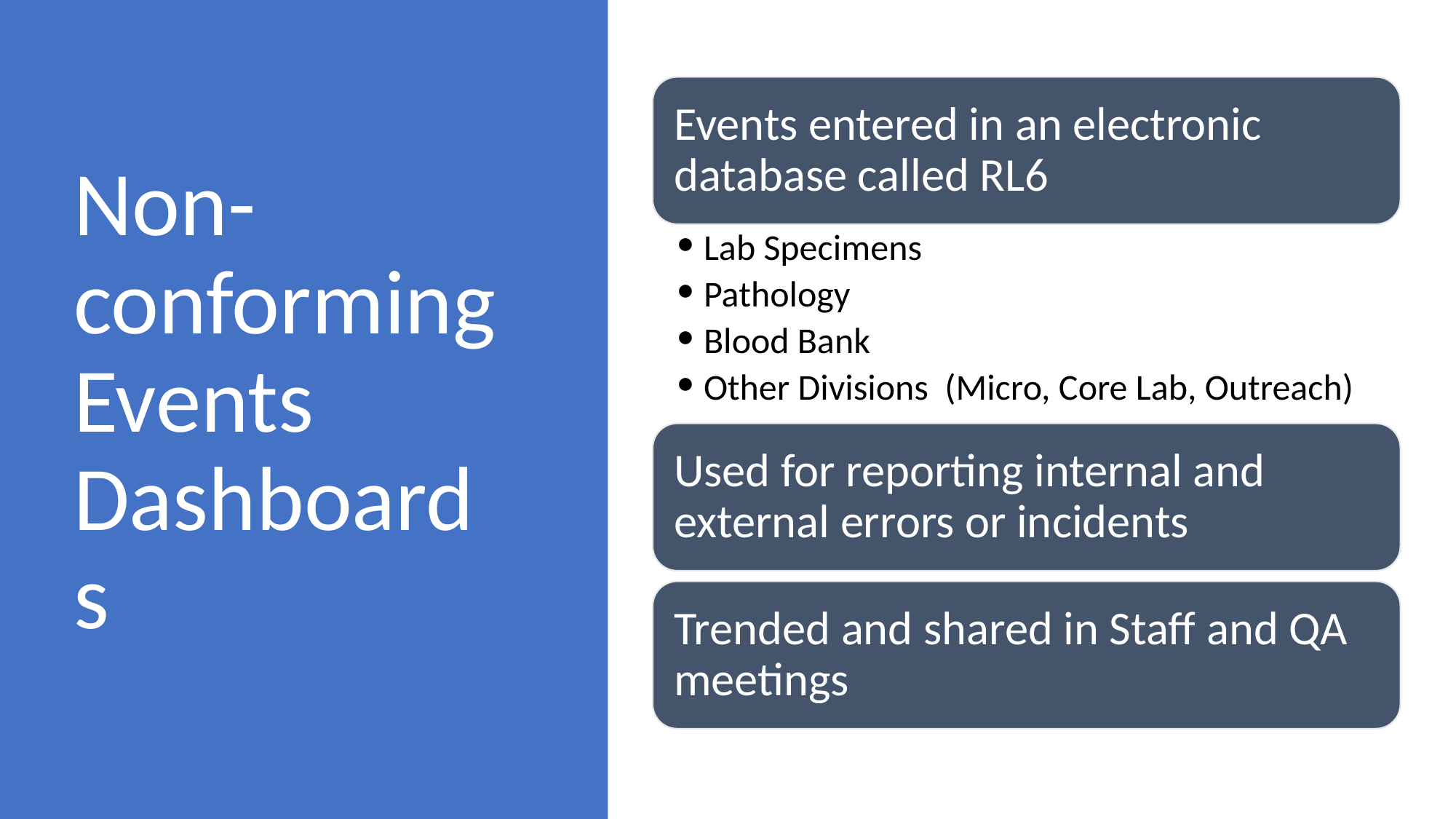

# Non-conforming Events Dashboards

Events entered in an electronic database called RL6

Lab Specimens
Pathology
Blood Bank
Other Divisions  (Micro, Core Lab, Outreach)

Used for reporting internal and external errors or incidents

Trended and shared in Staff and QA meetings